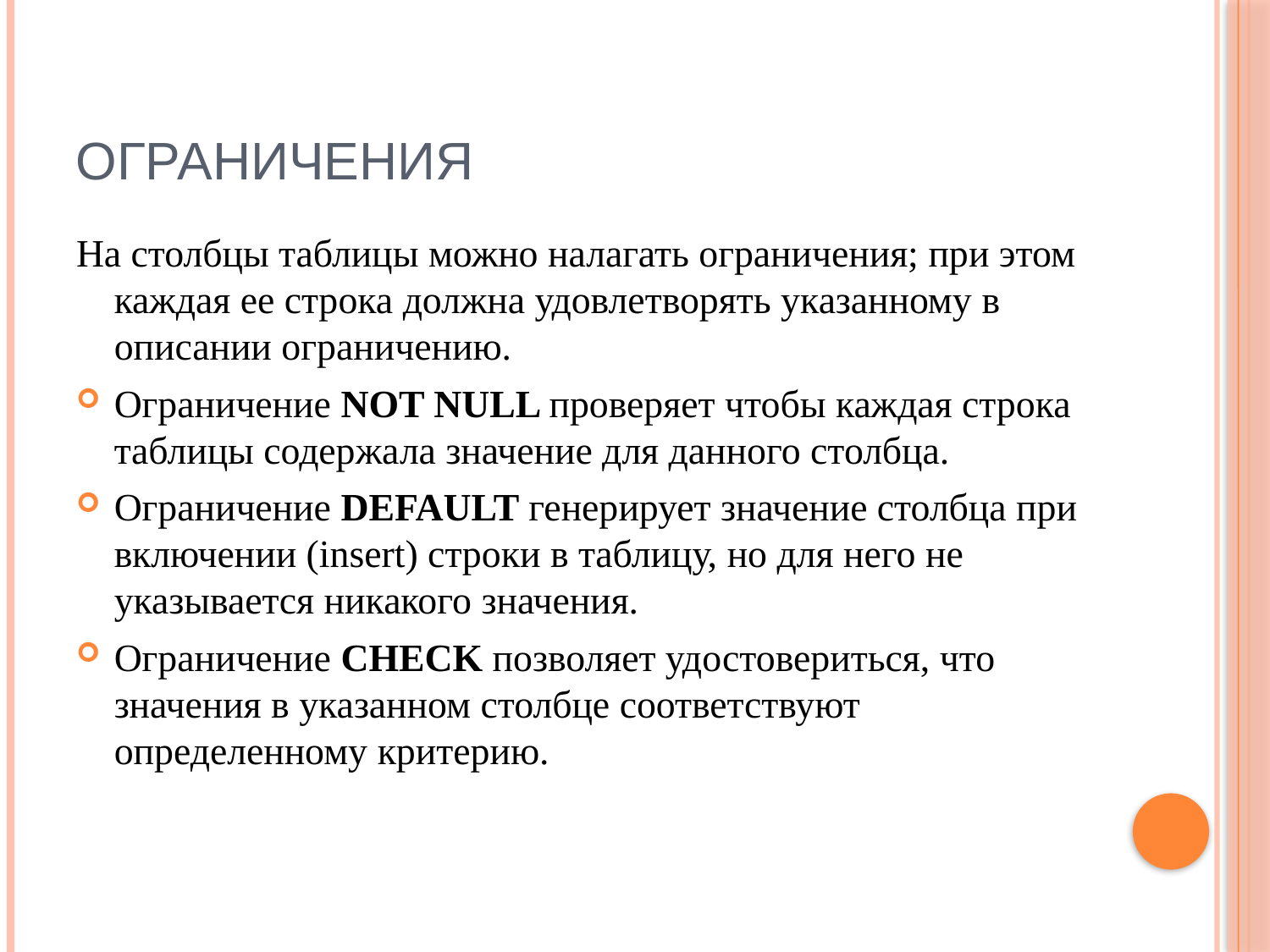

# Ограничения
На столбцы таблицы можно налагать ограничения; при этом каждая ее строка должна удовлетворять указанному в описании ограничению.
Ограничение NOT NULL проверяет чтобы каждая строка таблицы содержала значение для данного столбца.
Ограничение DEFAULT генерирует значение столбца при включении (insert) строки в таблицу, но для него не указывается никакого значения.
Ограничение CHECK позволяет удостовериться, что значения в указанном столбце соответствуют определенному критерию.